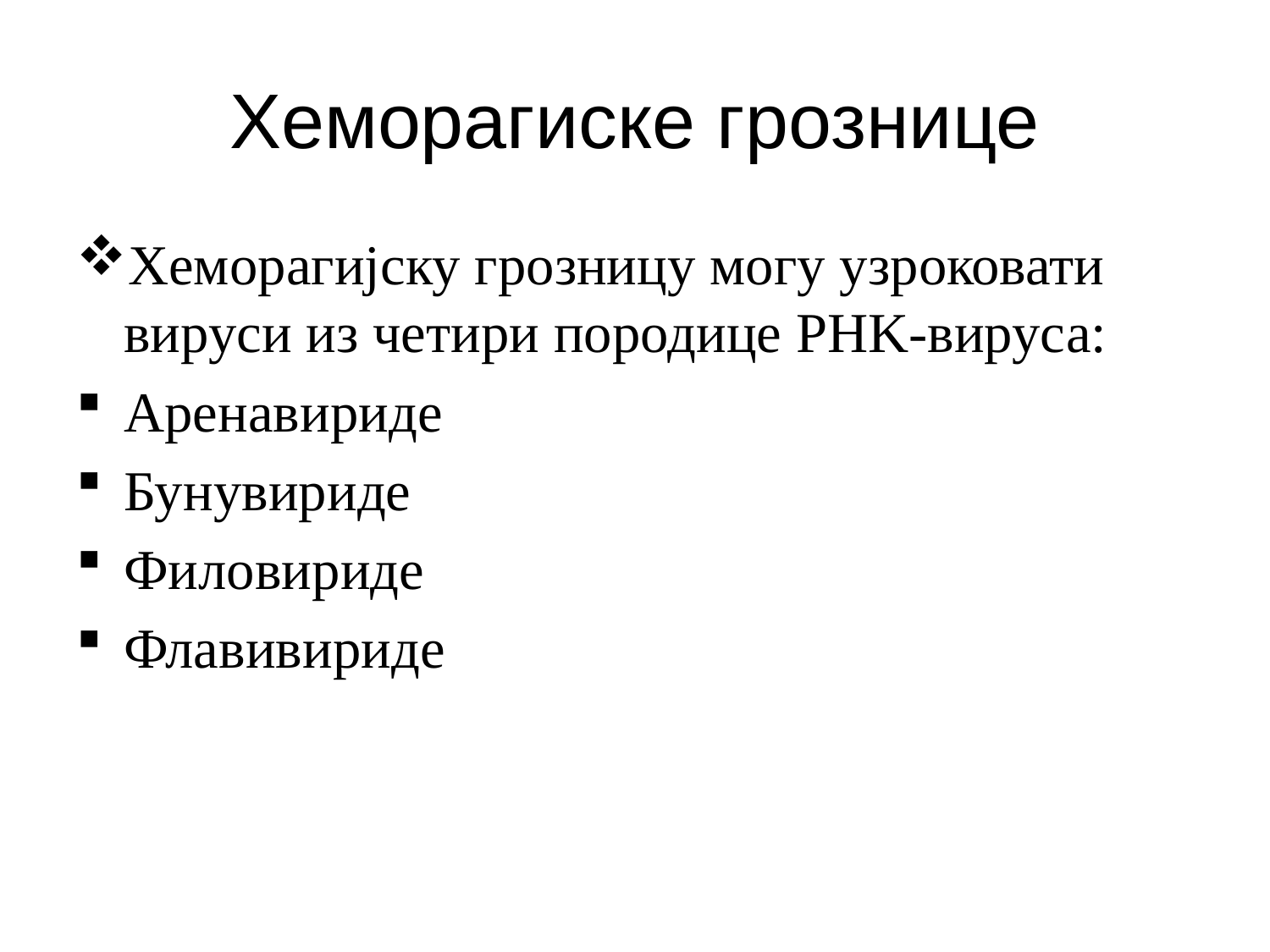

# Хеморагиске грознице
Хеморагијску грозницу могу узроковати вируси из четири породице РНK-вируса:
Аренавириде
Бунyвириде
Филовириде
Флавивириде